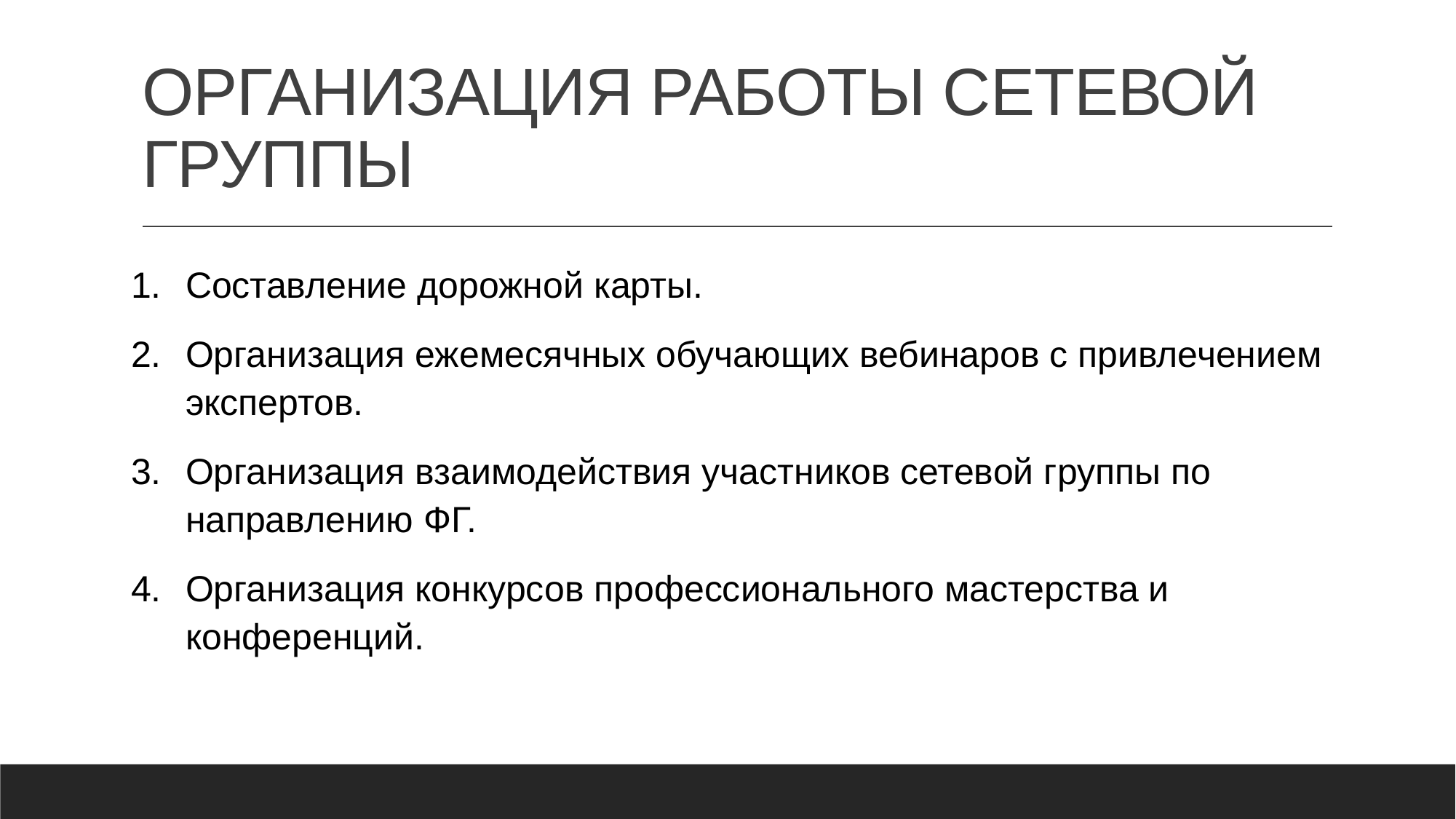

# ОРГАНИЗАЦИЯ РАБОТЫ СЕТЕВОЙ ГРУППЫ
Составление дорожной карты.
Организация ежемесячных обучающих вебинаров с привлечением экспертов.
Организация взаимодействия участников сетевой группы по направлению ФГ.
Организация конкурсов профессионального мастерства и конференций.